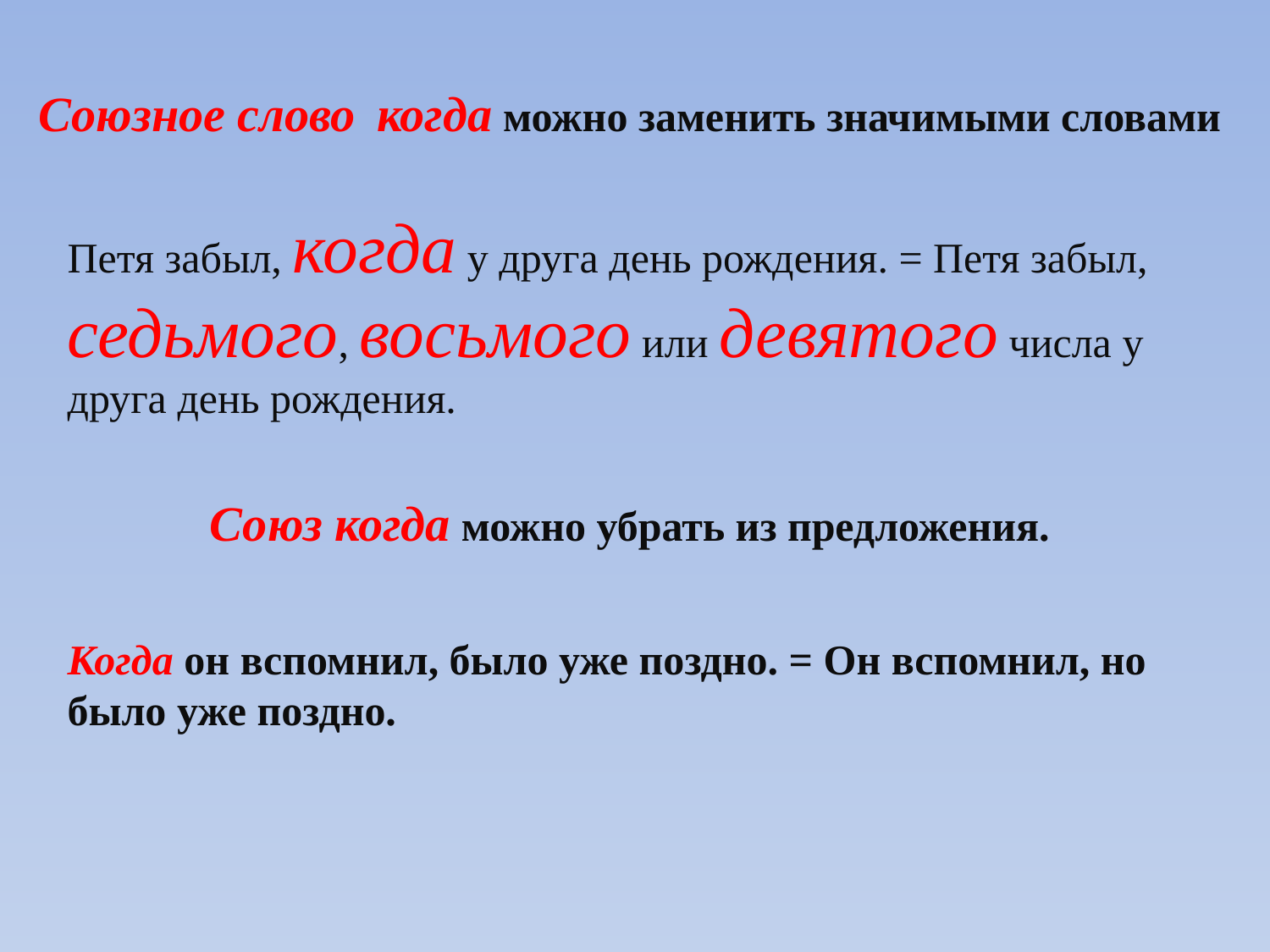

Союзное слово  когда можно заменить значимыми словами
Петя забыл, когда у друга день рождения. = Петя забыл, седьмого, восьмого или девятого числа у друга день рождения.
Союз когда можно убрать из предложения.
Когда он вспомнил, было уже поздно. = Он вспомнил, но было уже поздно.